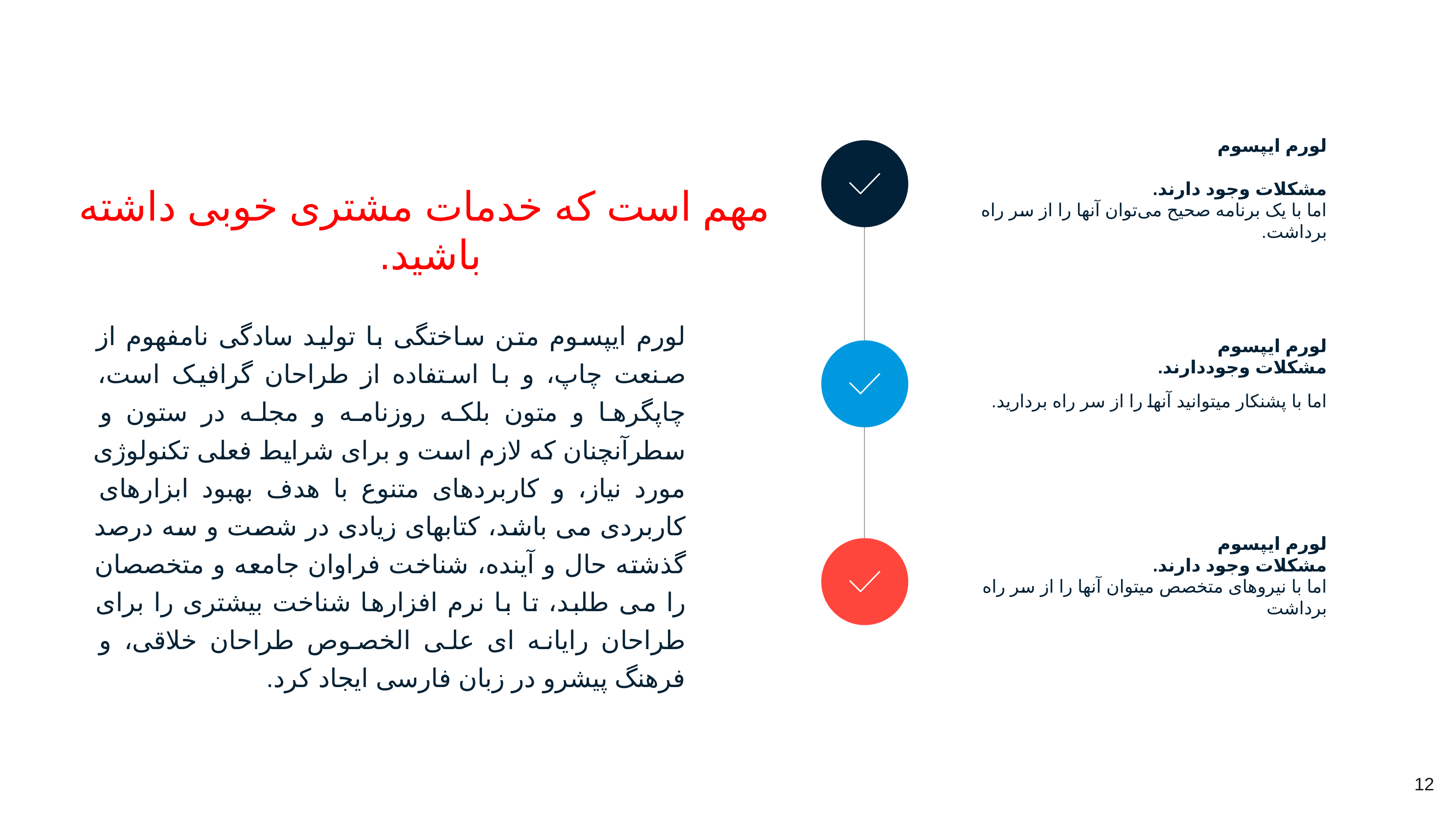

لورم ایپسوم

مشکلات وجود دارند.
اما با یک برنامه صحیح می‌توان آنها را از سر راه برداشت.

مهم است که خدمات مشتری خوبی داشته باشید.
لورم ایپسوم متن ساختگی با تولید سادگی نامفهوم از صنعت چاپ، و با استفاده از طراحان گرافیک است، چاپگرها و متون بلکه روزنامه و مجله در ستون و سطرآنچنان که لازم است و برای شرایط فعلی تکنولوژی مورد نیاز، و کاربردهای متنوع با هدف بهبود ابزارهای کاربردی می باشد، کتابهای زیادی در شصت و سه درصد گذشته حال و آینده، شناخت فراوان جامعه و متخصصان را می طلبد، تا با نرم افزارها شناخت بیشتری را برای طراحان رایانه ای علی الخصوص طراحان خلاقی، و فرهنگ پیشرو در زبان فارسی ایجاد کرد.
لورم ایپسوم
مشکلات وجوددارند.

اما با پشنکار میتوانید آنها را از سر راه بردارید.
لورم ایپسوم
مشکلات وجود دارند.
اما با نیروهای متخصص میتوان آنها را از سر راه برداشت

12